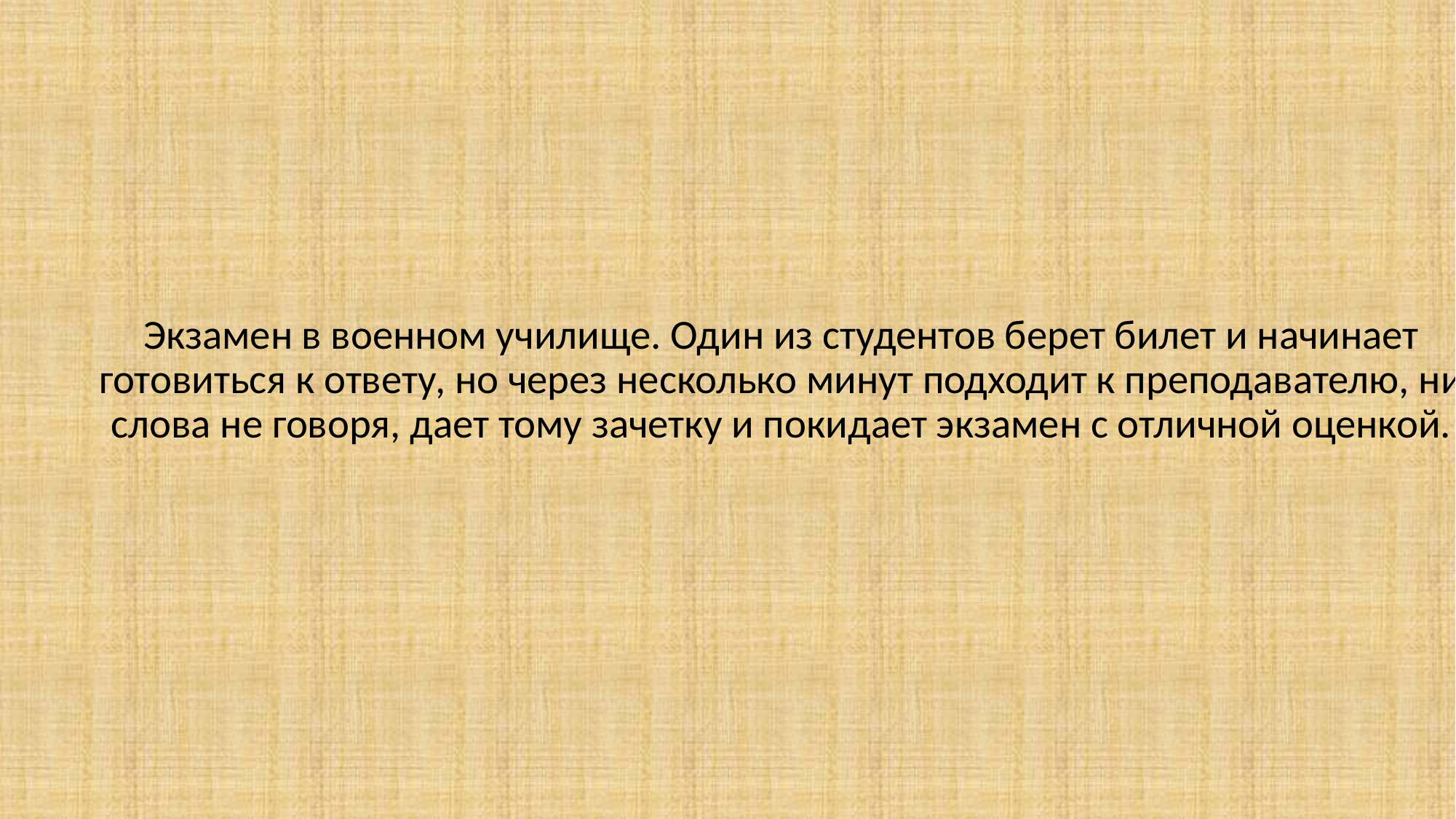

# Экзамен в военном училище. Один из студентов берет билет и начинает готовиться к ответу, но через несколько минут подходит к преподавателю, ни слова не говоря, дает тому зачетку и покидает экзамен с отличной оценкой.